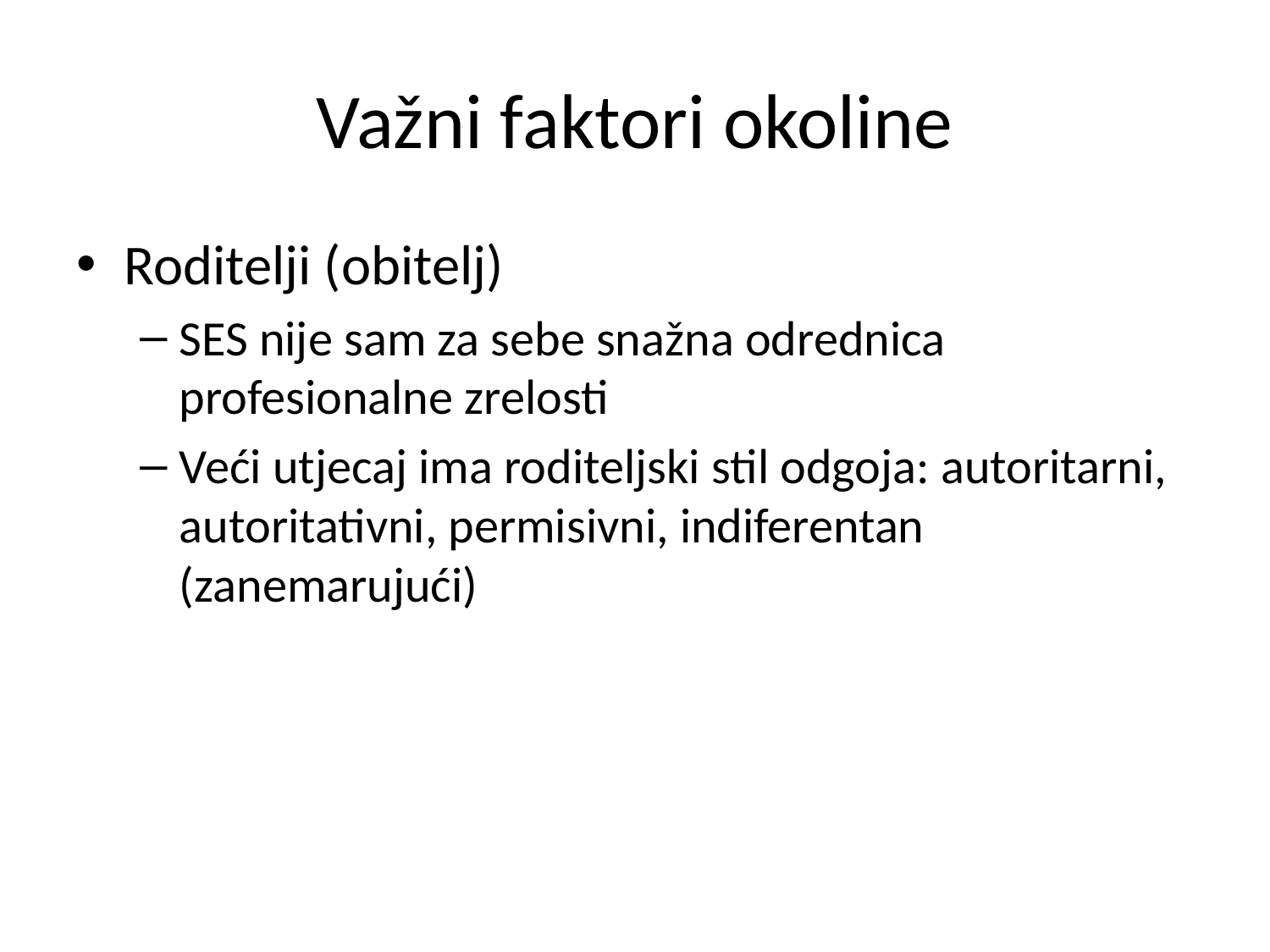

# Važni faktori okoline
Roditelji (obitelj)
SES nije sam za sebe snažna odrednica profesionalne zrelosti
Veći utjecaj ima roditeljski stil odgoja: autoritarni, autoritativni, permisivni, indiferentan (zanemarujući)